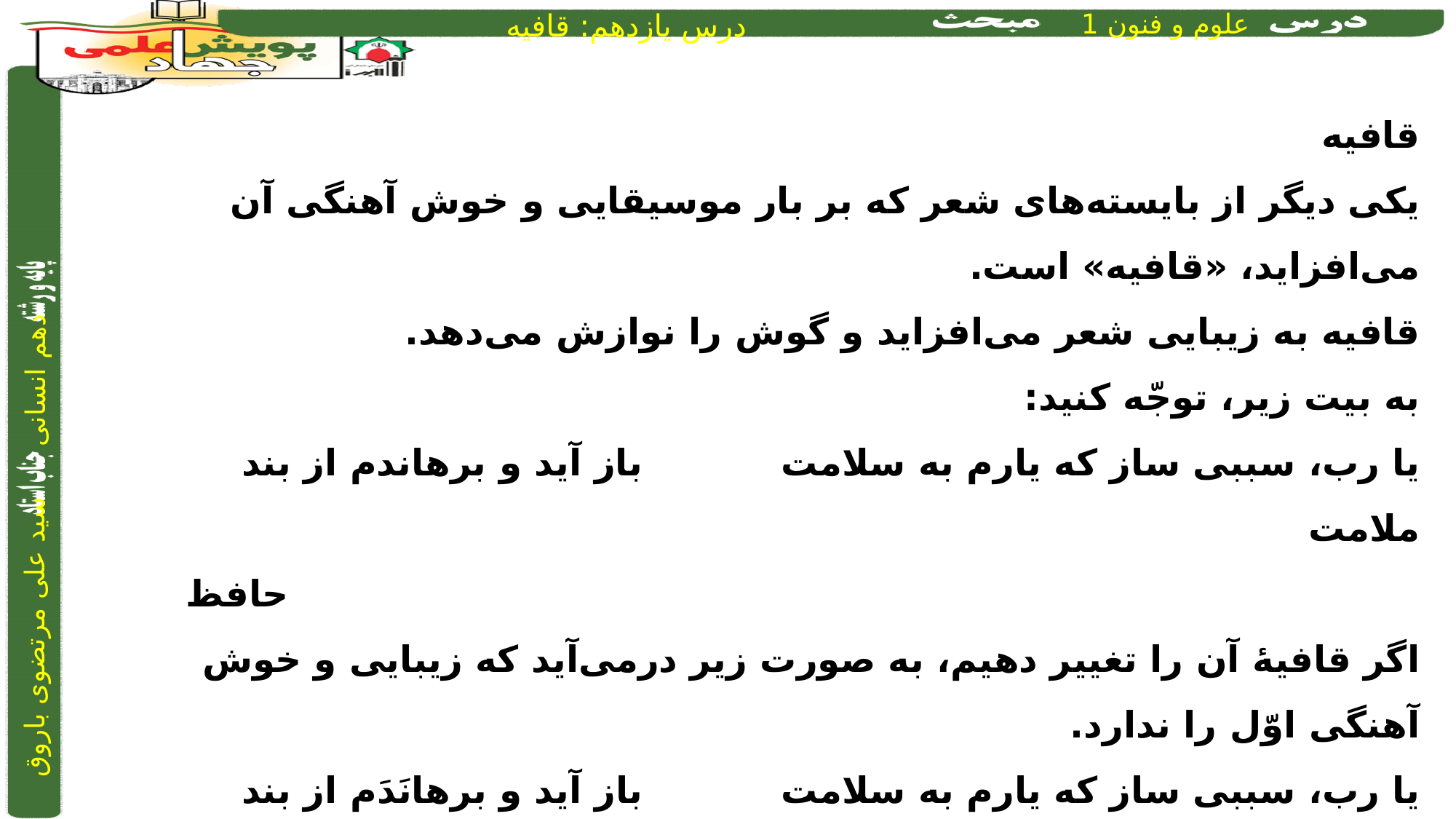

قافیه
یکی دیگر از بایسته‌های شعر که بر بار موسیقایی و خوش آهنگی آن می‌افزاید، «قافیه» است.
قافیه به زیبایی شعر می‌افزاید و گوش را نوازش می‌دهد.
به بیت زیر، توجّه کنید:
یا رب، سببی ساز که یارم به سلامت			 باز آید و برهاندم از بند ملامت
حافظ
اگر قافیۀ آن را تغییر دهیم، به صورت زیر درمی‌آید که زیبایی و خوش آهنگی اوّل را ندارد.
یا رب، سببی ساز که یارم به سلامت			 باز آید و برهانَدَم از بند غریبی
همانگونه که می‌بینیم، با آنکه تقریبا همۀ واژگان یکسان هستند، امّا فقط با تغییر واژه‌ه‌های قافیه، ضرباهنگِ موسیقایی و طنین پایانی سخن را از دست داده‌ایم.